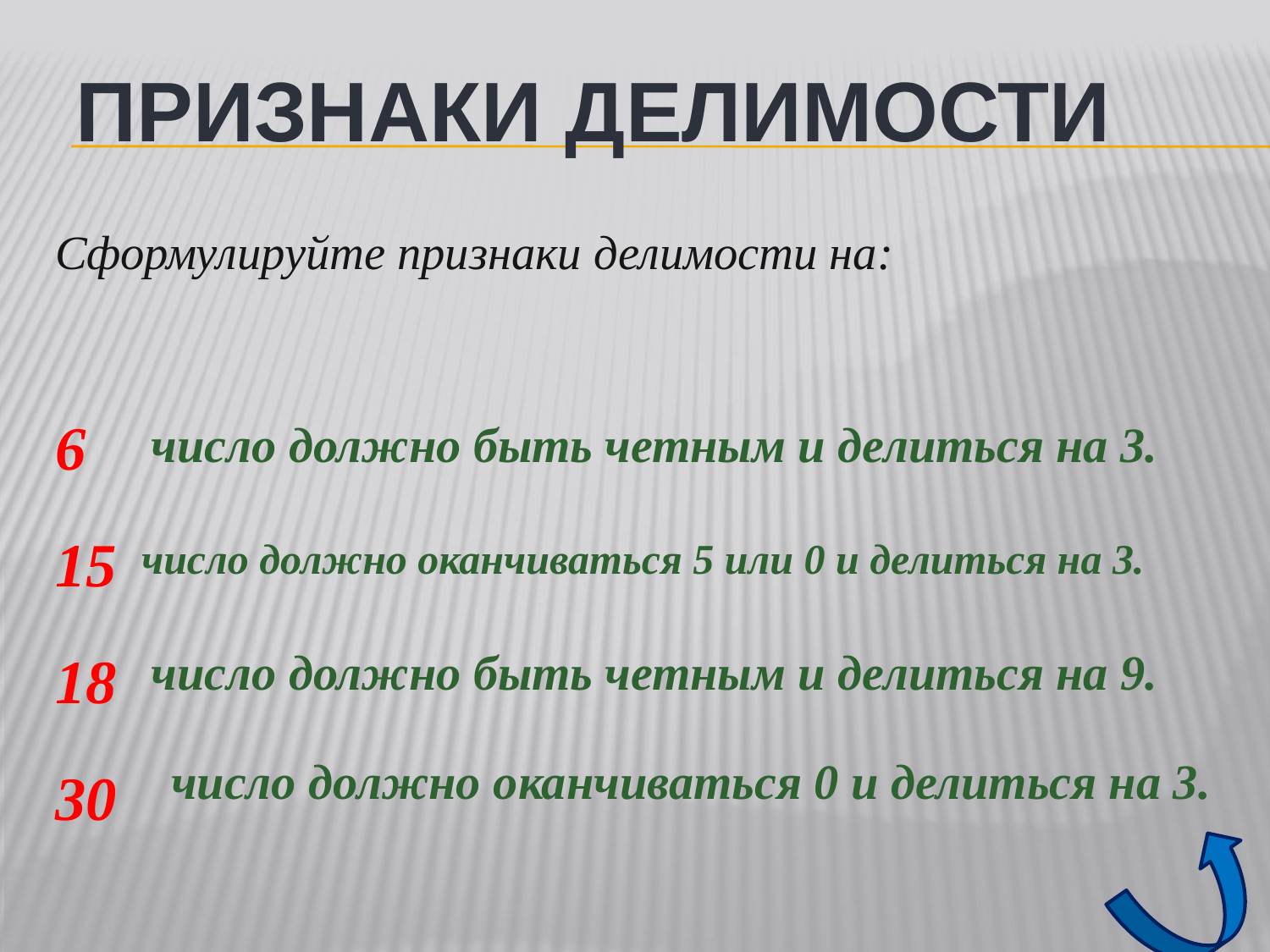

ПРИЗНАКИ ДЕЛИМОСТИ
Сформулируйте признаки делимости на:

6
15
18
30
число должно быть четным и делиться на 3.
число должно оканчиваться 5 или 0 и делиться на 3.
число должно быть четным и делиться на 9.
число должно оканчиваться 0 и делиться на 3.